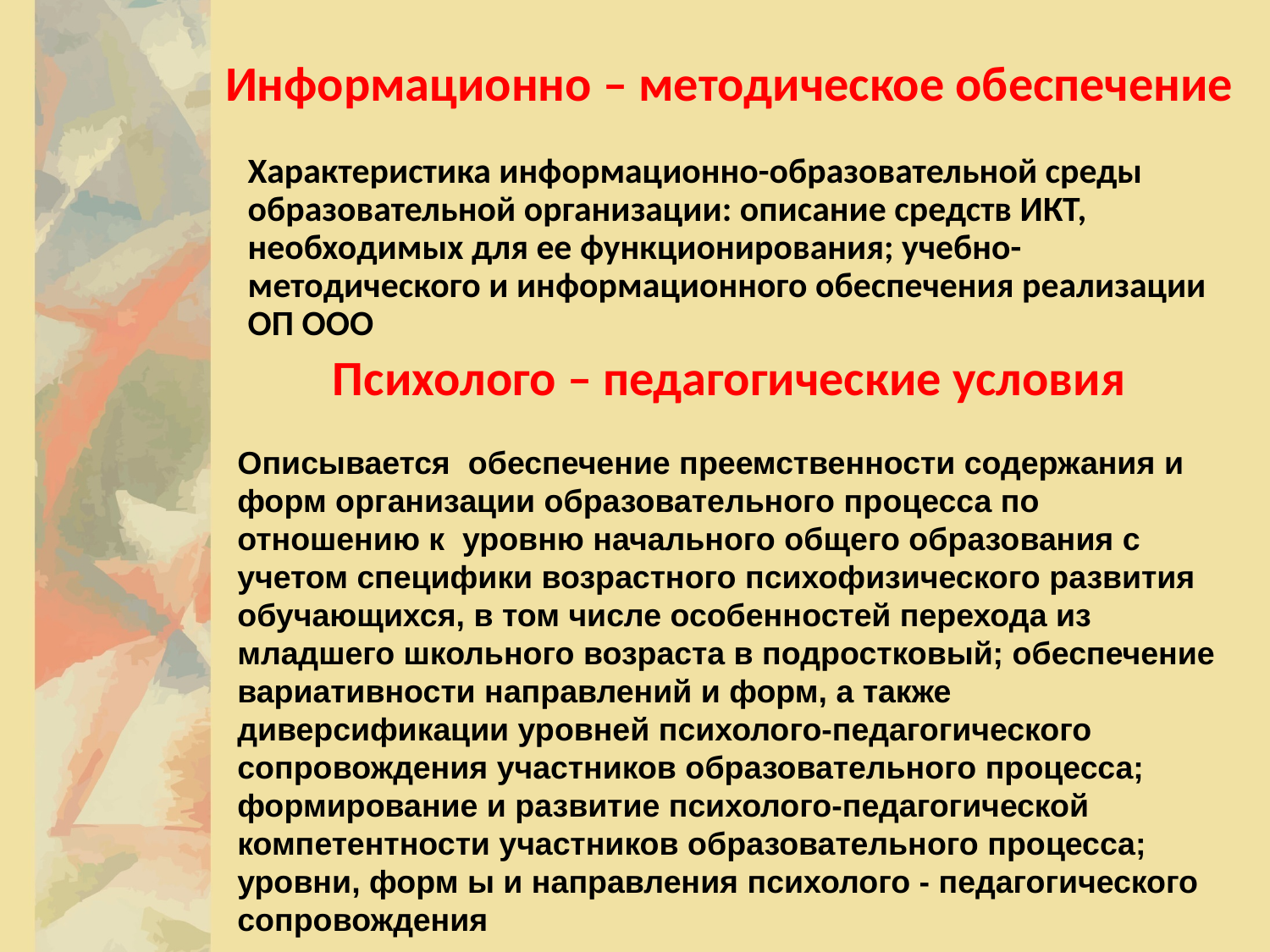

# Информационно – методическое обеспечение
Характеристика информационно-образовательной среды образовательной организации: описание средств ИКТ, необходимых для ее функционирования; учебно-методического и информационного обеспечения реализации ОП ООО
Психолого – педагогические условия
Описывается  обеспечение преемственности содержания и форм организации образовательного процесса по отношению к  уровню начального общего образования с учетом специфики возрастного психофизического развития обучающихся, в том числе особенностей перехода из младшего школьного возраста в подростковый; обеспечение вариативности направлений и форм, а также диверсификации уровней психолого-педагогического сопровождения участников образовательного процесса; формирование и развитие психолого-педагогической компетентности участников образовательного процесса; уровни, форм ы и направления психолого - педагогического сопровождения